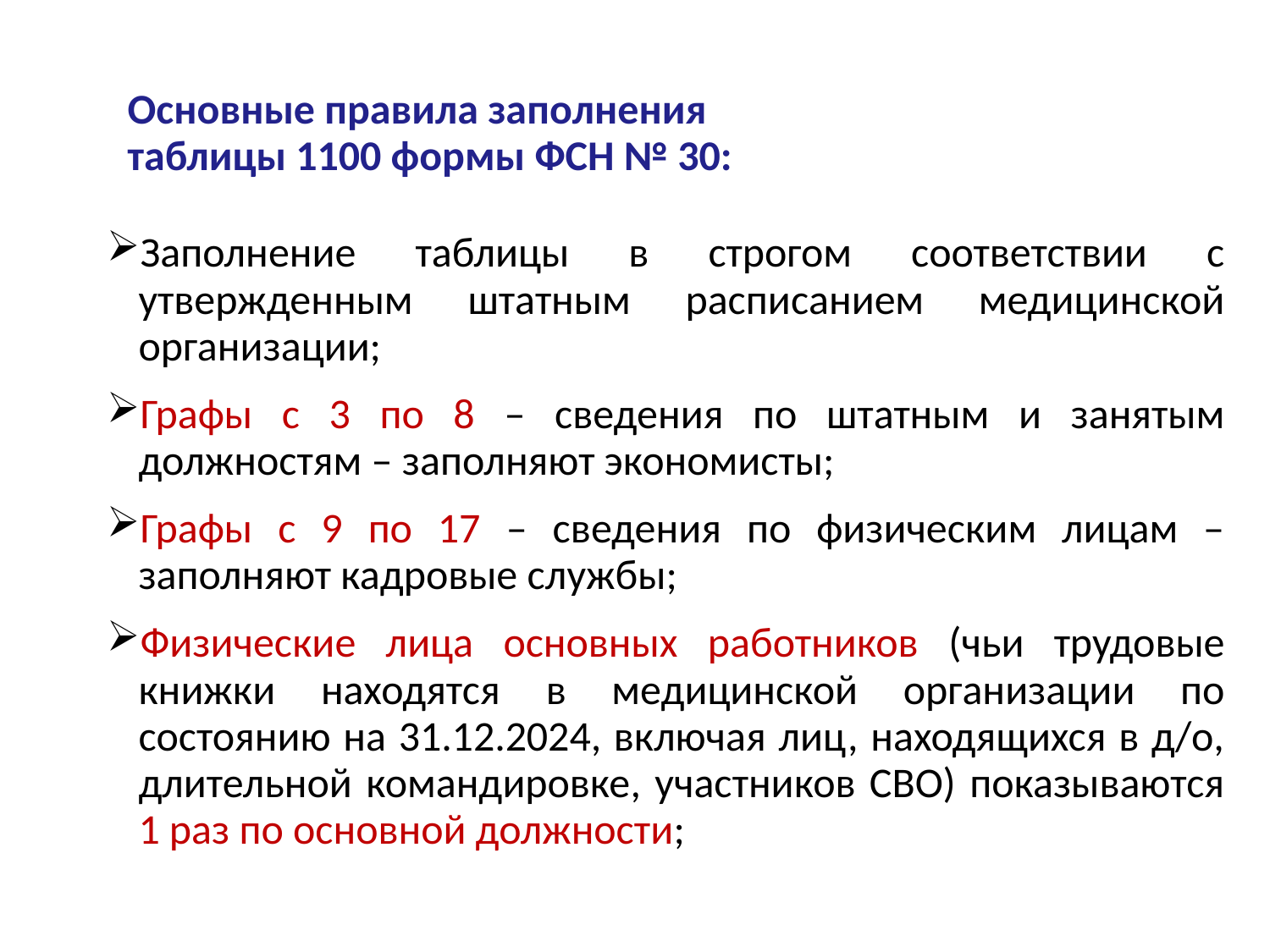

# Основные правила заполнения таблицы 1100 формы ФСН № 30:
Заполнение таблицы в строгом соответствии с утвержденным штатным расписанием медицинской организации;
Графы с 3 по 8 – сведения по штатным и занятым должностям – заполняют экономисты;
Графы с 9 по 17 – сведения по физическим лицам – заполняют кадровые службы;
Физические лица основных работников (чьи трудовые книжки находятся в медицинской организации по состоянию на 31.12.2024, включая лиц, находящихся в д/о, длительной командировке, участников СВО) показываются 1 раз по основной должности;